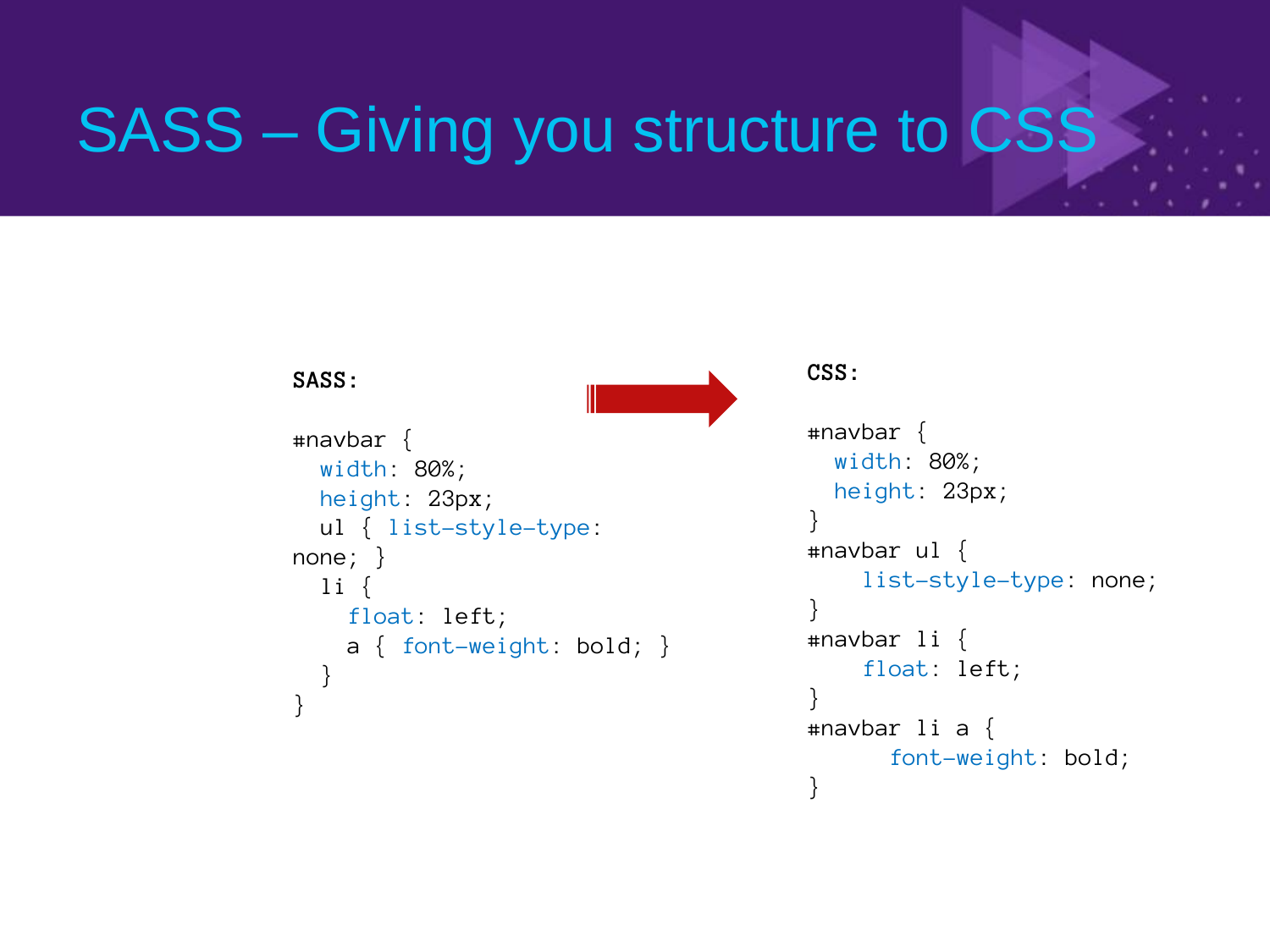

# SASS – Giving you structure to CSS

CSS:

#navbar {
  width: 80%;
  height: 23px;
}
#navbar ul {
    list-style-type: none;
}
#navbar li {
    float: left;
}
#navbar li a {
      font-weight: bold;
}
SASS:

#navbar {
  width: 80%;
  height: 23px;
  ul { list-style-type: none; }
  li {
    float: left;
    a { font-weight: bold; }
  }
}